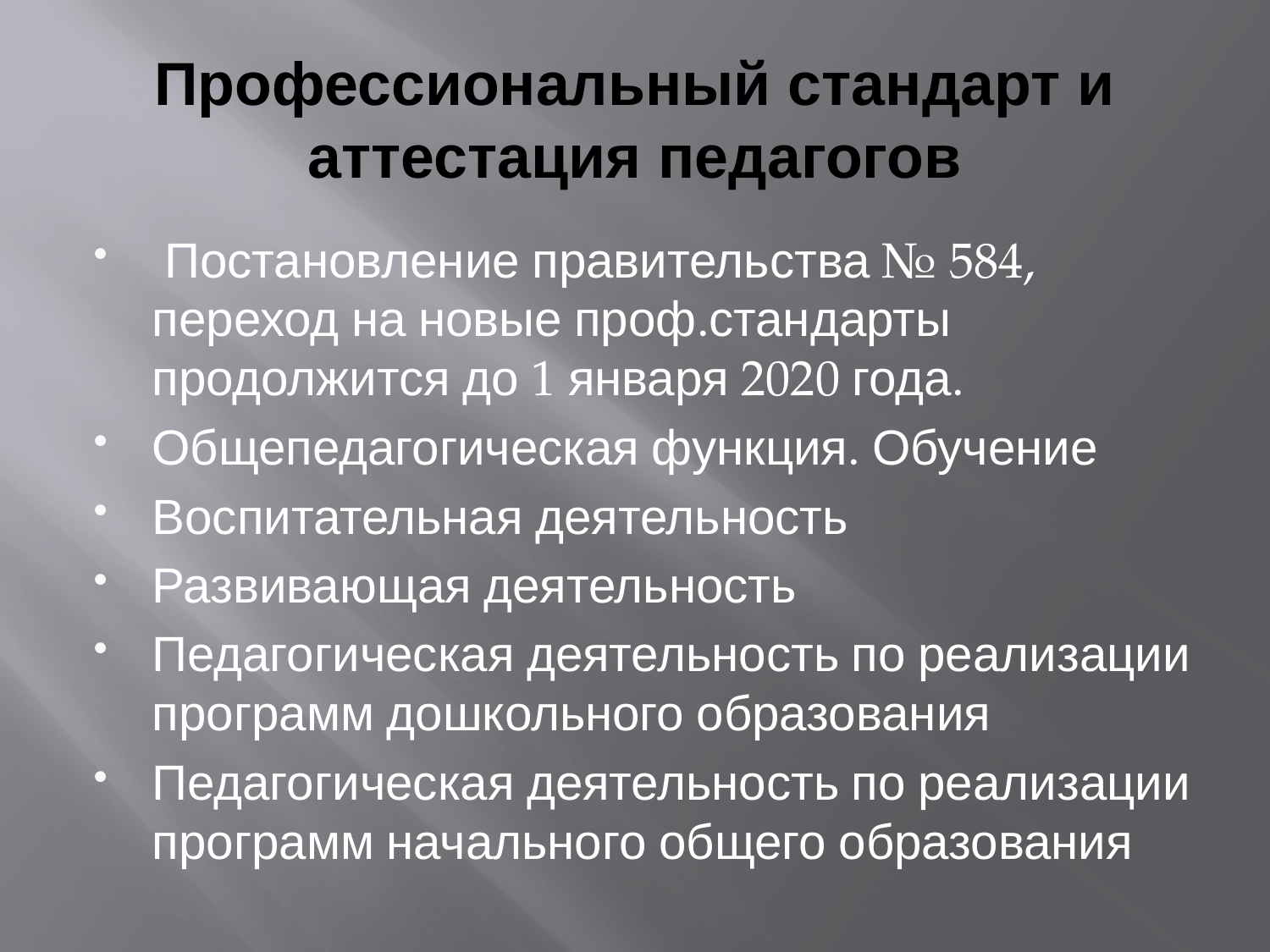

# Профессиональный стандарт и аттестация педагогов
 Постановление правительства № 584, переход на новые проф.стандарты продолжится до 1 января 2020 года.
Общепедагогическая функция. Обучение
Воспитательная деятельность
Развивающая деятельность
Педагогическая деятельность по реализации программ дошкольного образования
Педагогическая деятельность по реализации программ начального общего образования